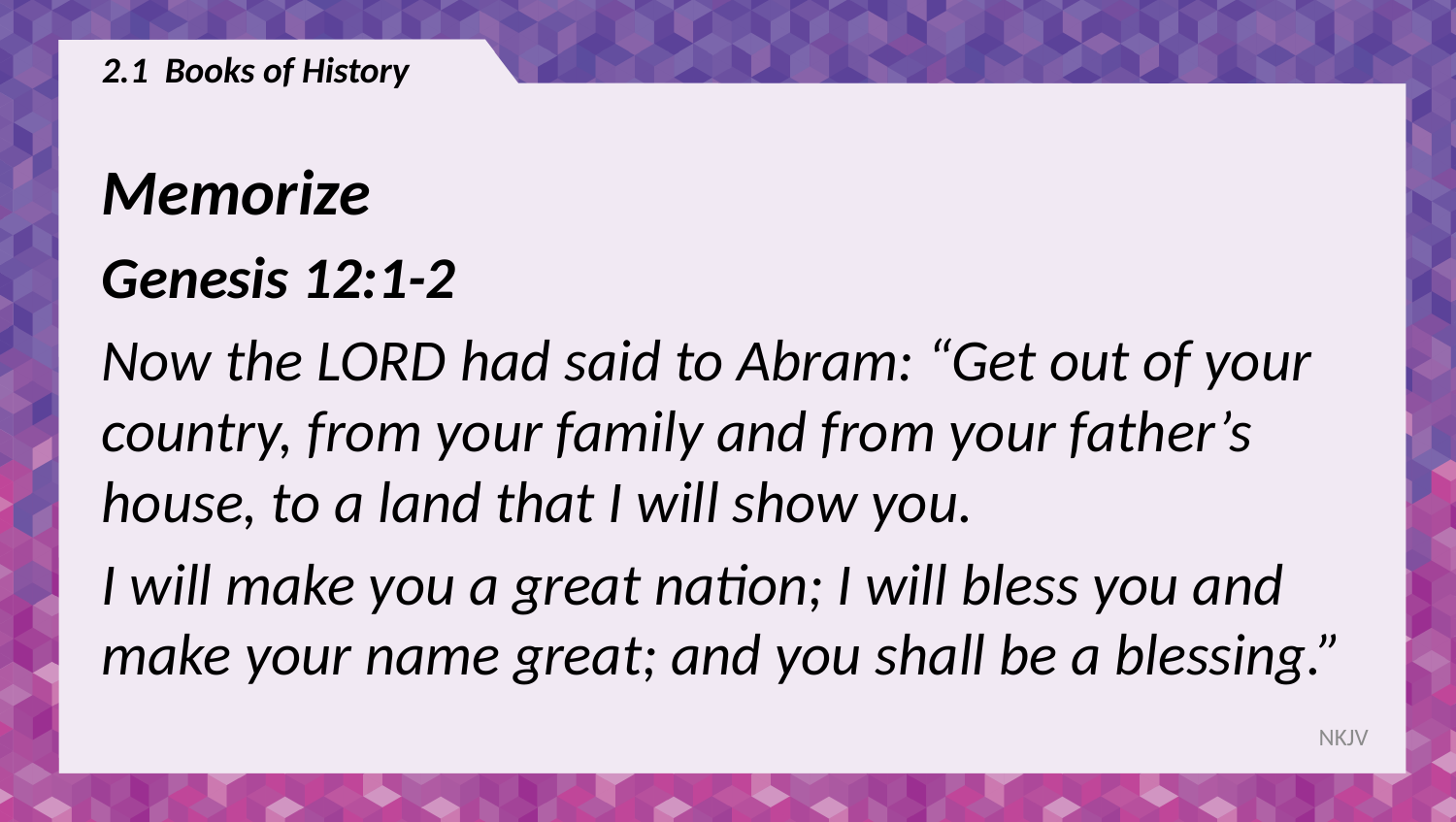

# 2.1  Books of History
Memorize
Genesis 12:1-2
Now the LORD had said to Abram: “Get out of your country, from your family and from your father’s house, to a land that I will show you.
I will make you a great nation; I will bless you and make your name great; and you shall be a blessing.”
NKJV